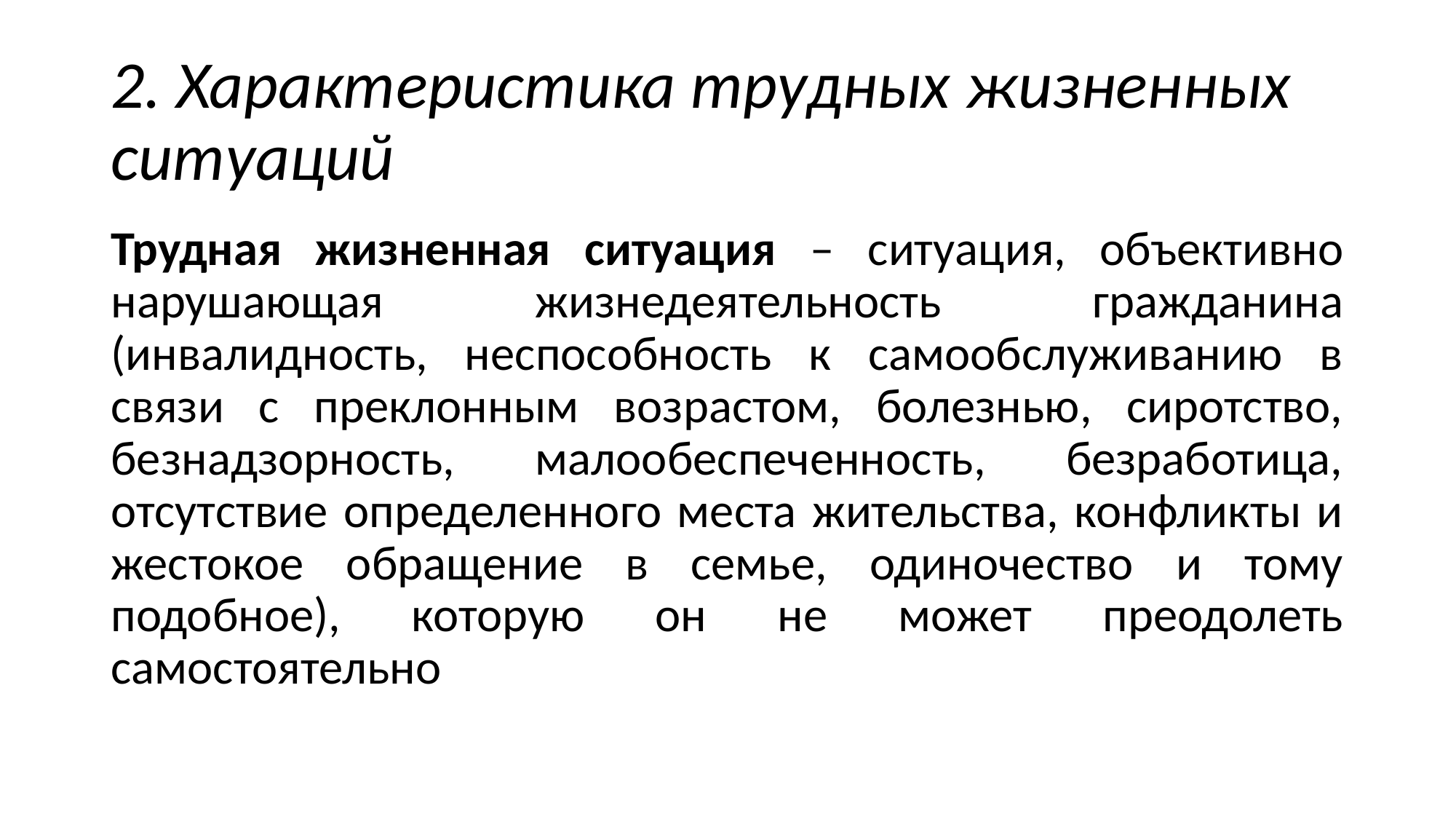

# 2. Характеристика трудных жизненных ситуаций
Трудная жизненная ситуация – ситуация, объективно нарушающая жизнедеятельность гражданина (инвалидность, неспособность к самообслуживанию в связи с преклонным возрастом, болезнью, сиротство, безнадзорность, малообеспеченность, безработица, отсутствие определенного места жительства, конфликты и жестокое обращение в семье, одиночество и тому подобное), которую он не может преодолеть самостоятельно